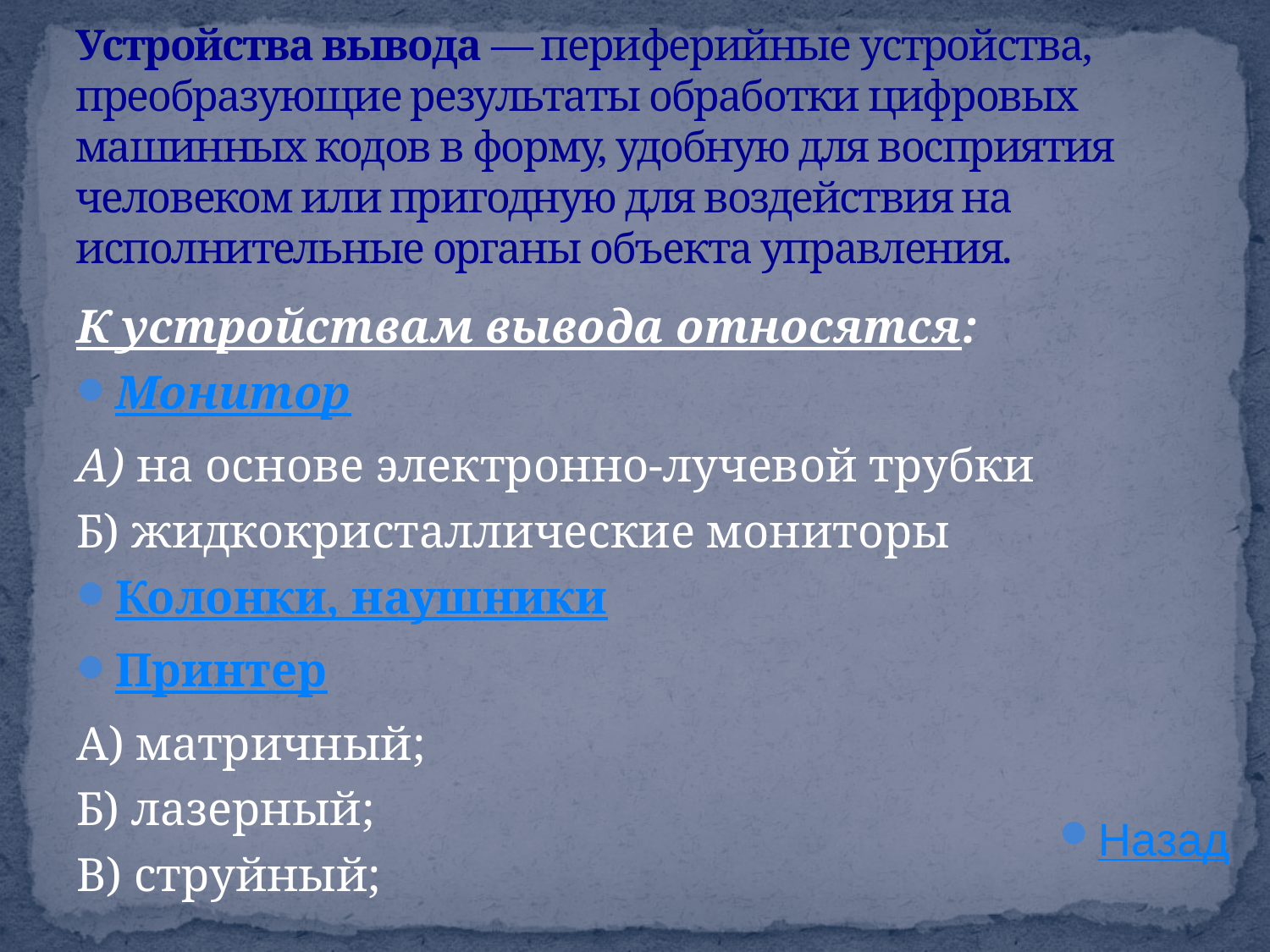

# Устройства вывода — периферийные устройства, преобразующие результаты обработки цифровых машинных кодов в форму, удобную для восприятия человеком или пригодную для воздействия на исполнительные органы объекта управления.
К устройствам вывода относятся:
Монитор
А) на основе электронно-лучевой трубки
Б) жидкокристаллические мониторы
Колонки, наушники
Принтер
А) матричный;
Б) лазерный;
В) струйный;

Назад